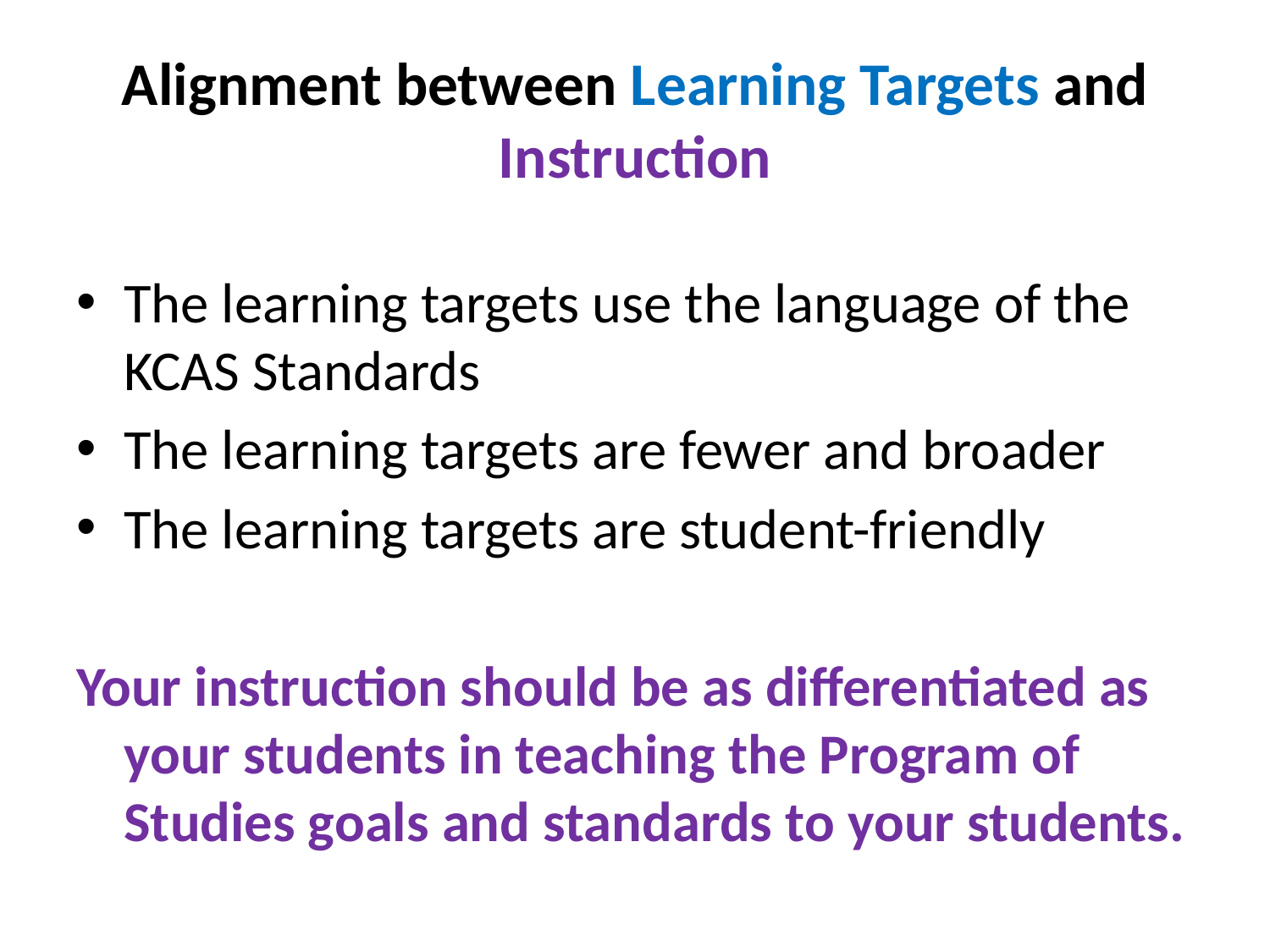

# Alignment between Learning Targets and Instruction
The learning targets use the language of the KCAS Standards
The learning targets are fewer and broader
The learning targets are student-friendly

Your instruction should be as differentiated as your students in teaching the Program of Studies goals and standards to your students.